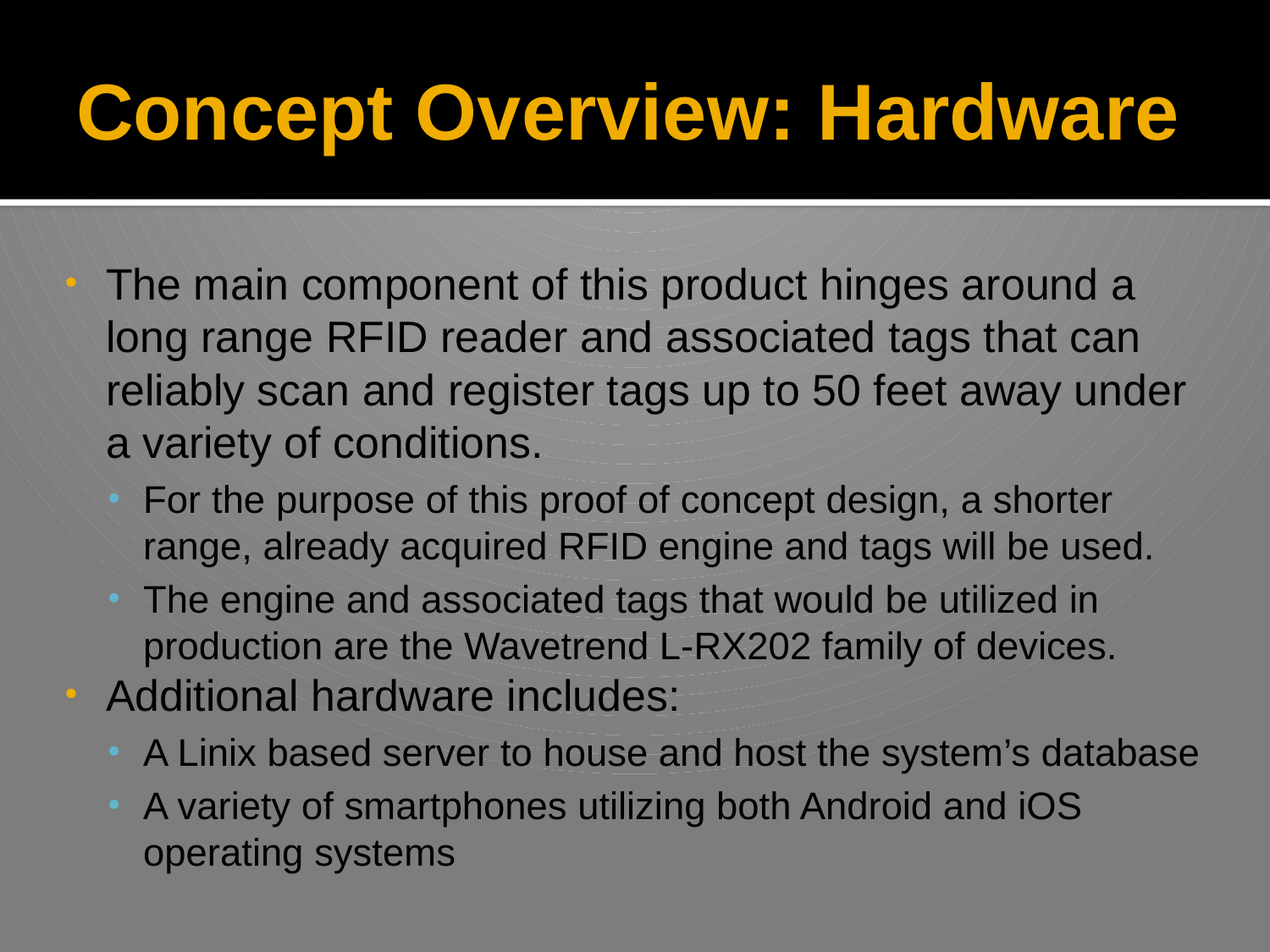

# Concept Overview: Hardware
The main component of this product hinges around a long range RFID reader and associated tags that can reliably scan and register tags up to 50 feet away under a variety of conditions.
For the purpose of this proof of concept design, a shorter range, already acquired RFID engine and tags will be used.
The engine and associated tags that would be utilized in production are the Wavetrend L-RX202 family of devices.
Additional hardware includes:
A Linix based server to house and host the system’s database
A variety of smartphones utilizing both Android and iOS operating systems